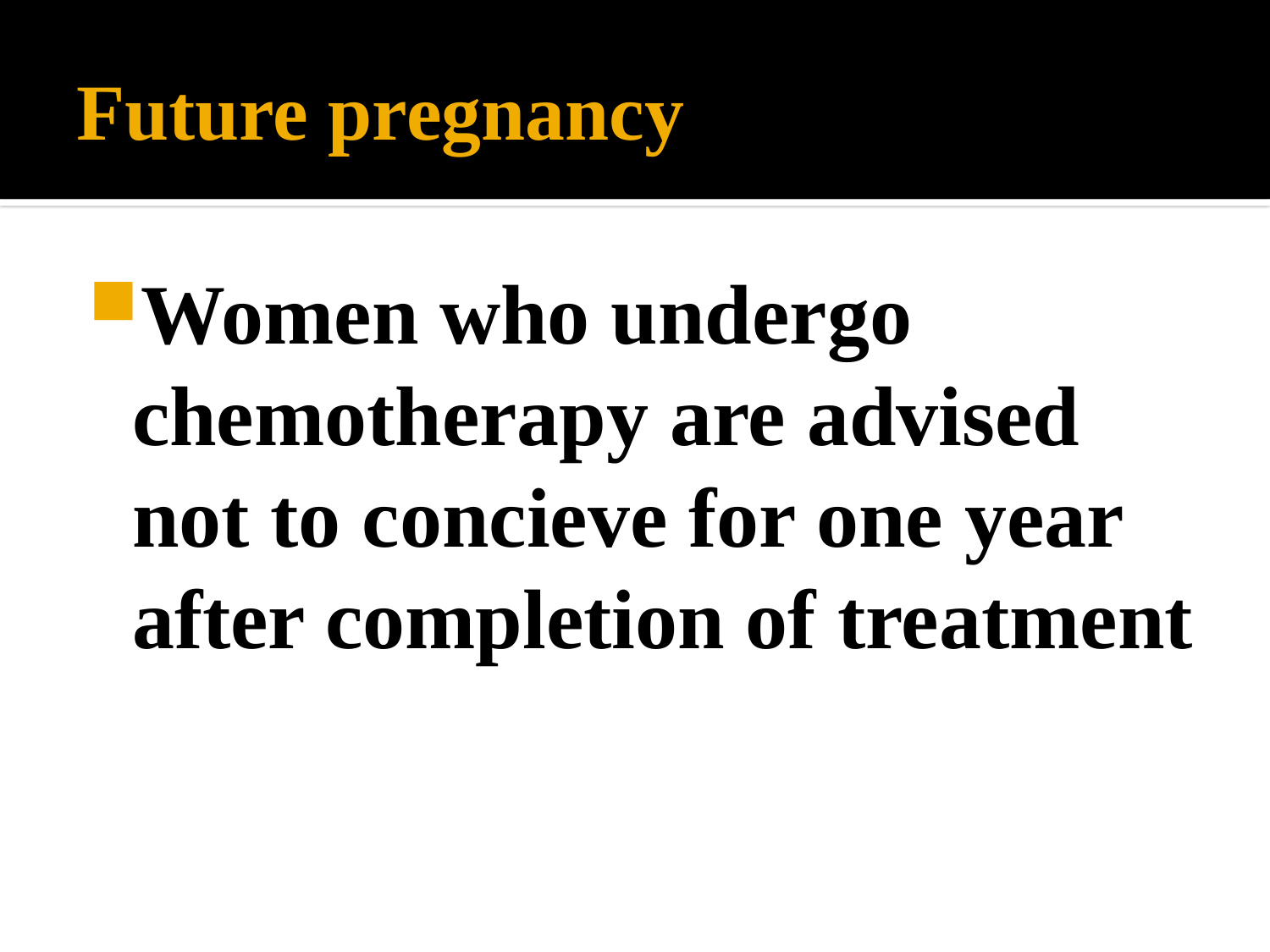

# Future pregnancy
Women who undergo chemotherapy are advised not to concieve for one year after completion of treatment